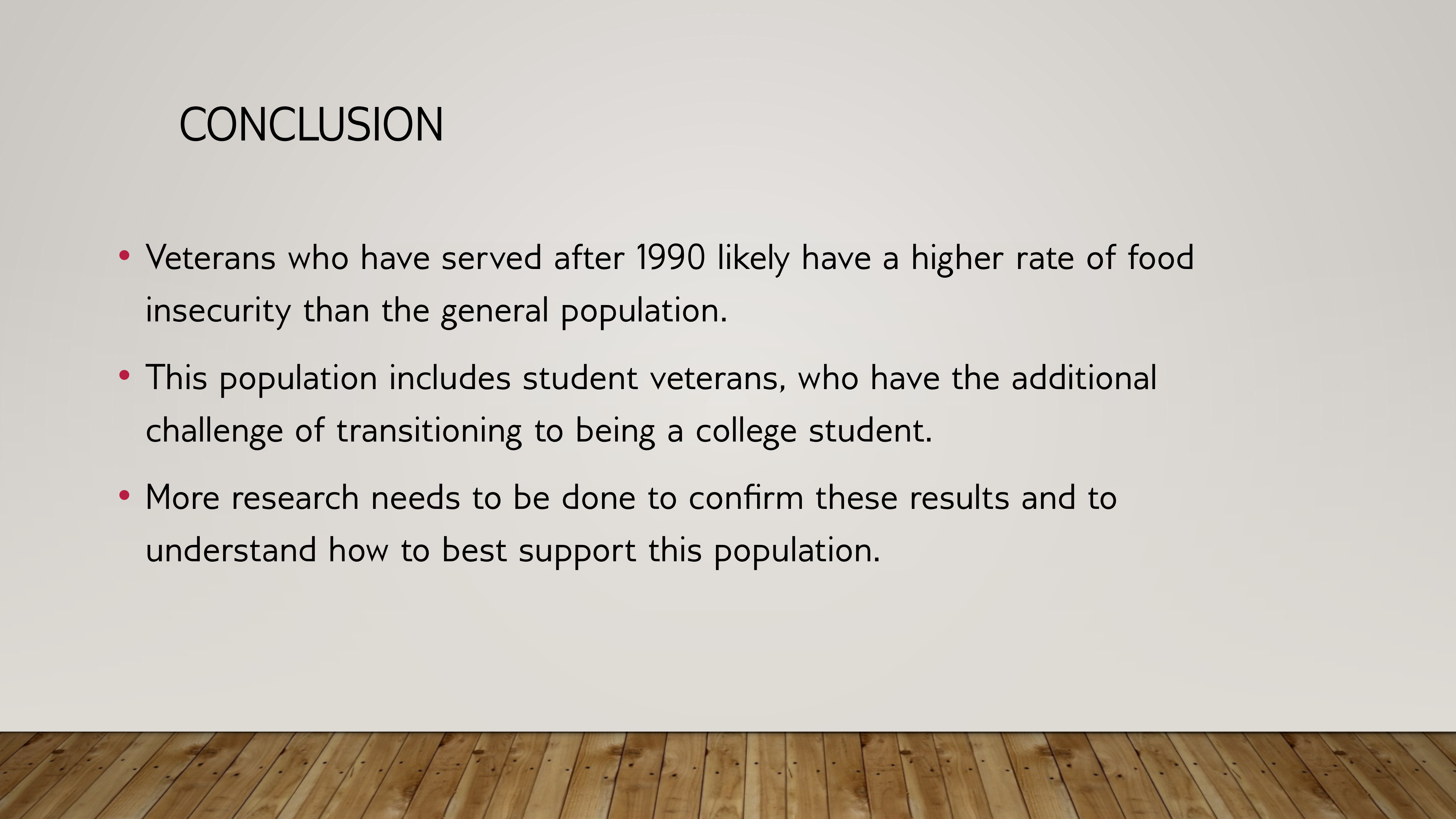

# Conclusion
Veterans who have served after 1990 likely have a higher rate of food insecurity than the general population.
This population includes student veterans, who have the additional challenge of transitioning to being a college student.
More research needs to be done to confirm these results and to understand how to best support this population.